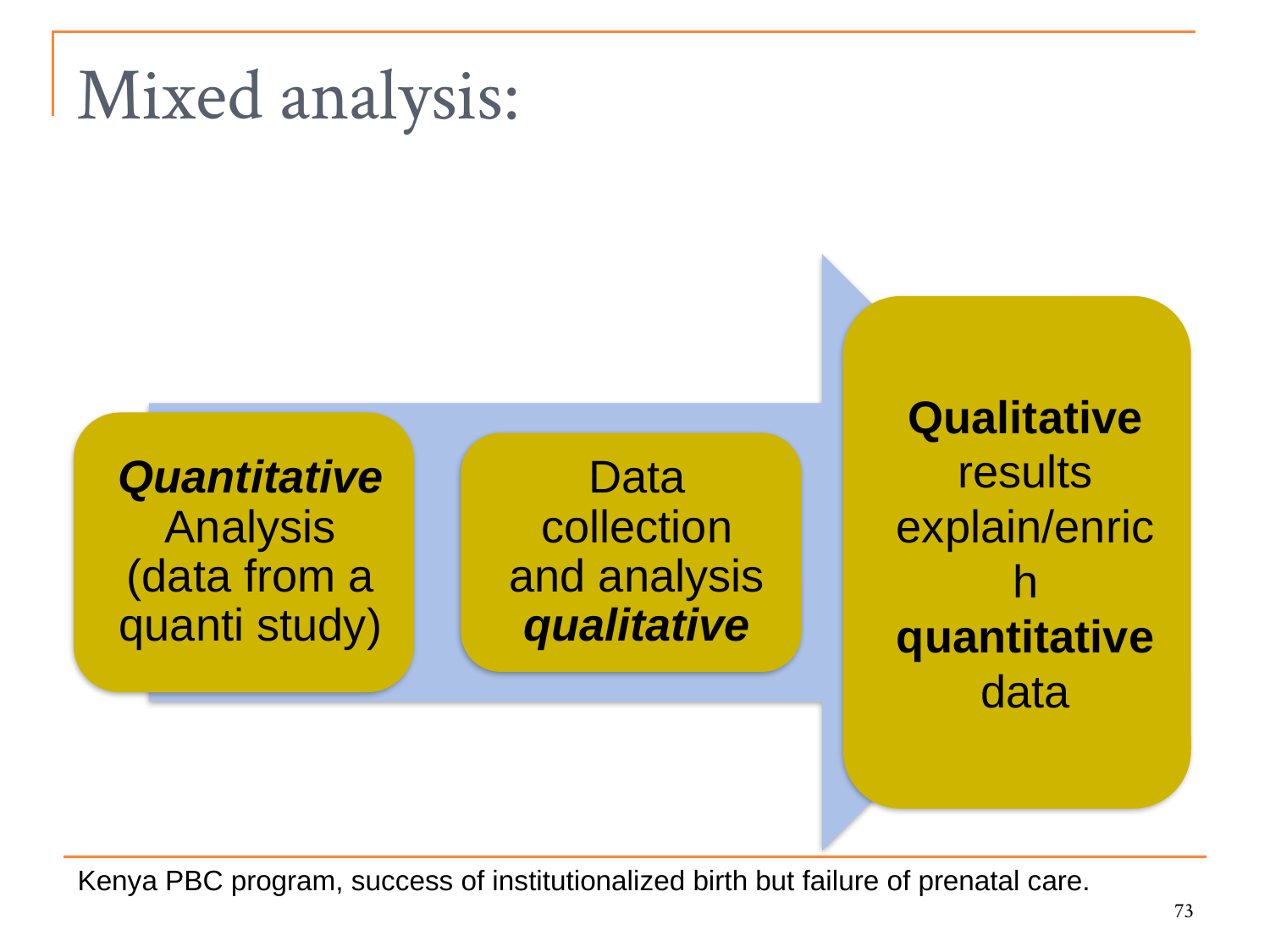

# Mixed analysis:
Quantitative Analysis (data from a quanti study)
Data collection and analysis qualitative
Qualitative results explain/enrich quantitative data
Kenya PBC program, success of institutionalized birth but failure of prenatal care.
73